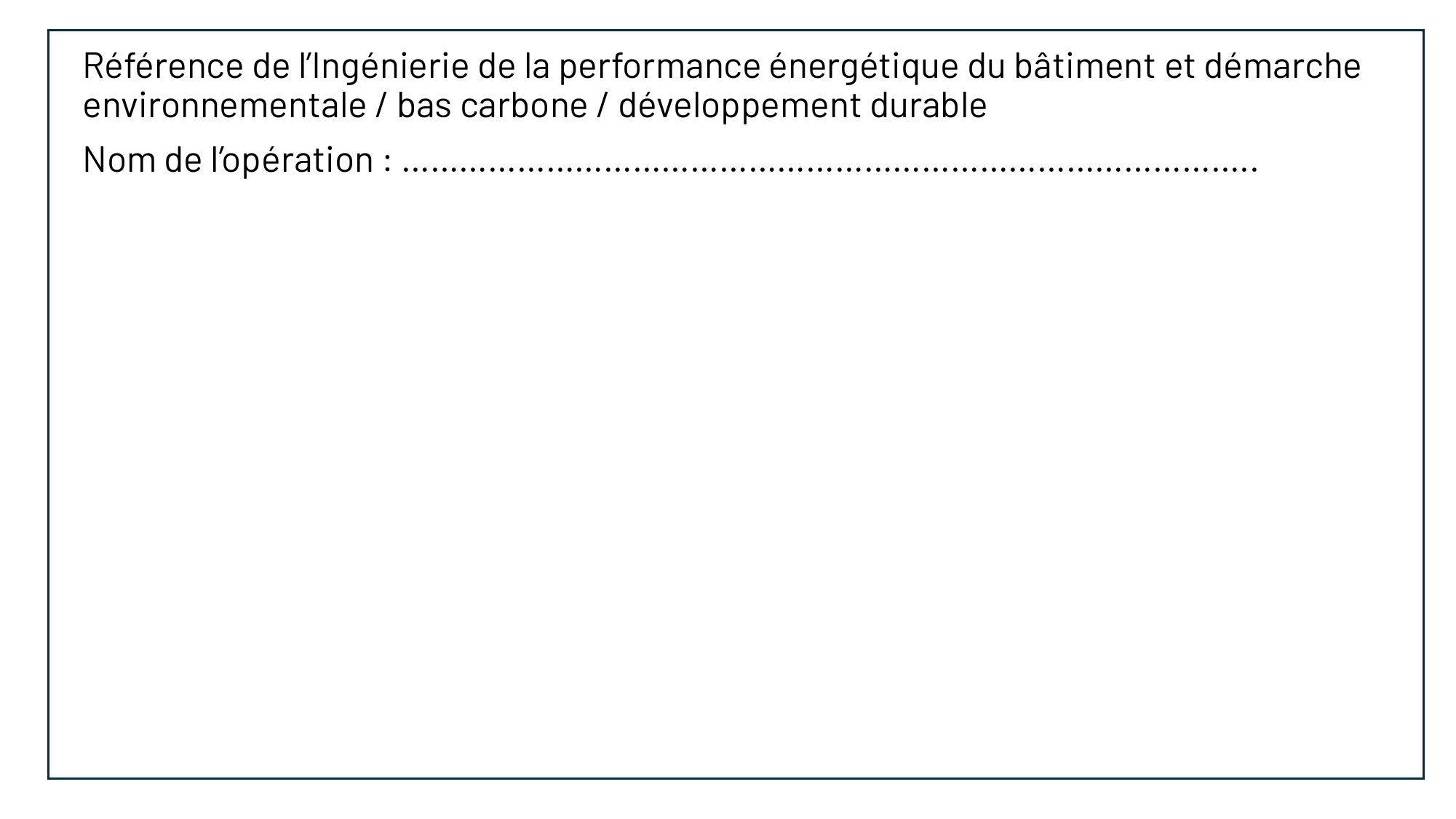

Référence de l’Ingénierie de la performance énergétique du bâtiment et démarche environnementale / bas carbone / développement durable
Nom de l’opération : ……………………………………………………………………………..